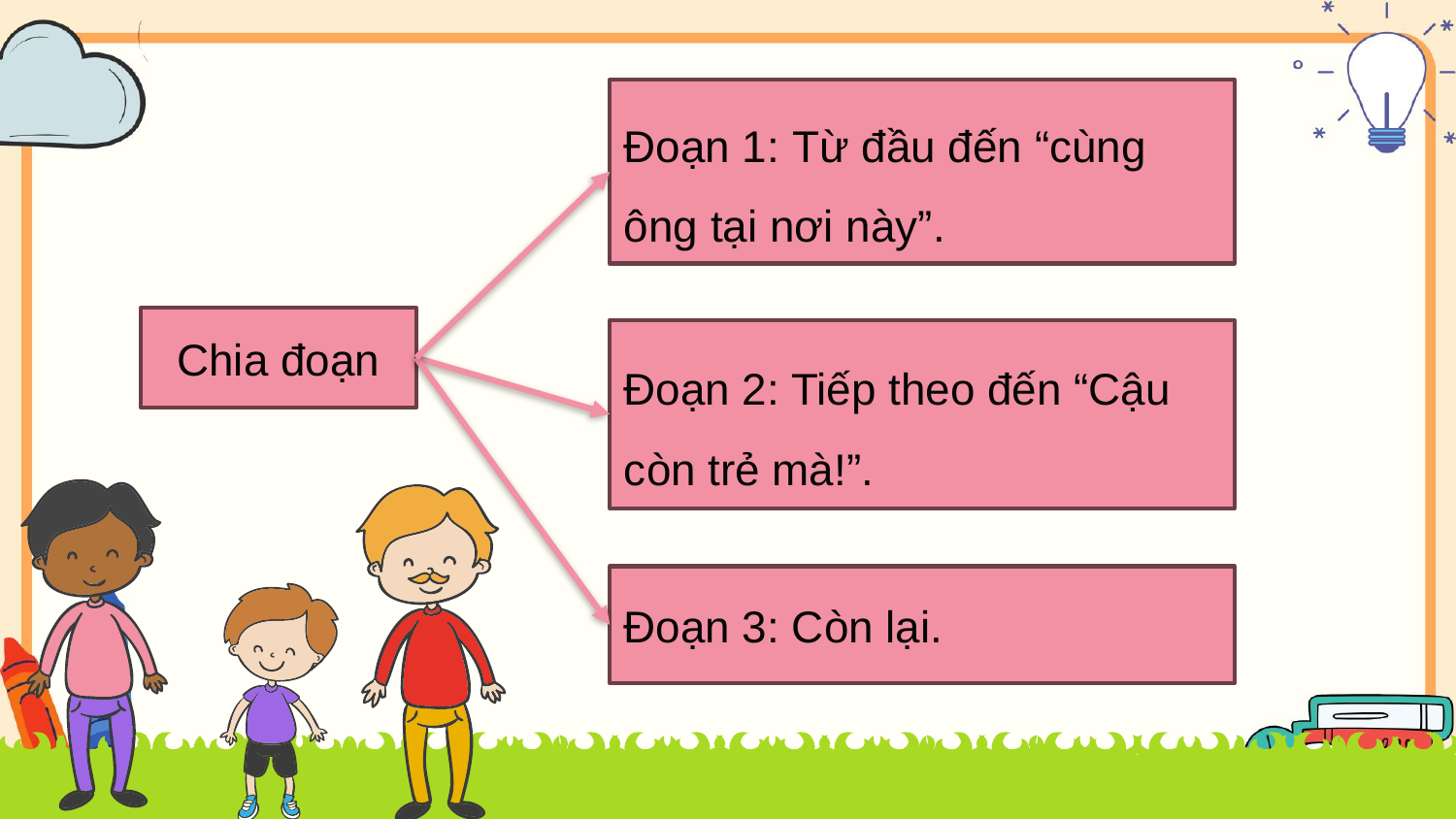

Đoạn 1: Từ đầu đến “cùng ông tại nơi này”.
Chia đoạn
Đoạn 2: Tiếp theo đến “Cậu còn trẻ mà!”.

Đoạn 3: Còn lại.